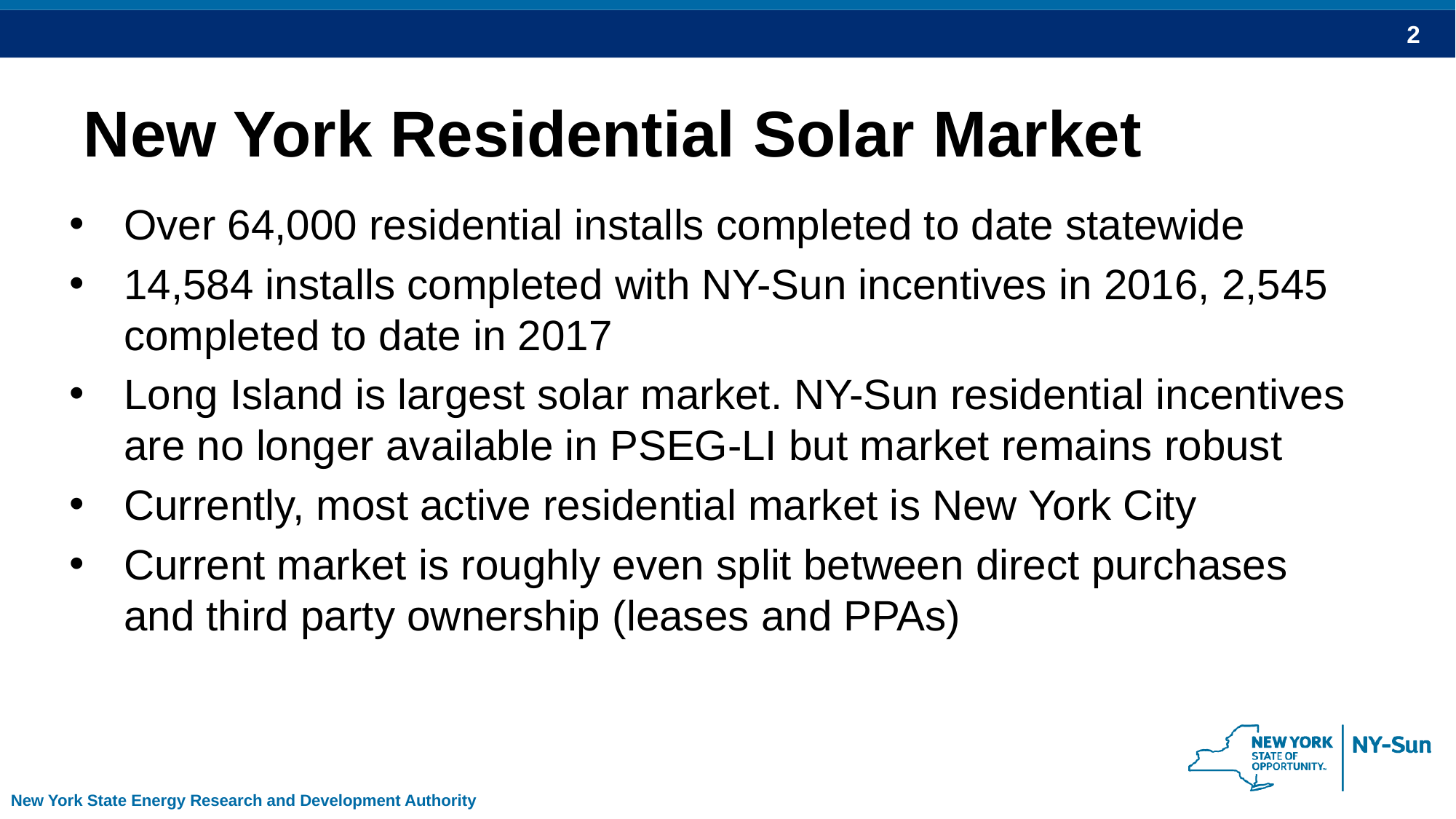

# New York Residential Solar Market
Over 64,000 residential installs completed to date statewide
14,584 installs completed with NY-Sun incentives in 2016, 2,545 completed to date in 2017
Long Island is largest solar market. NY-Sun residential incentives are no longer available in PSEG-LI but market remains robust
Currently, most active residential market is New York City
Current market is roughly even split between direct purchases and third party ownership (leases and PPAs)